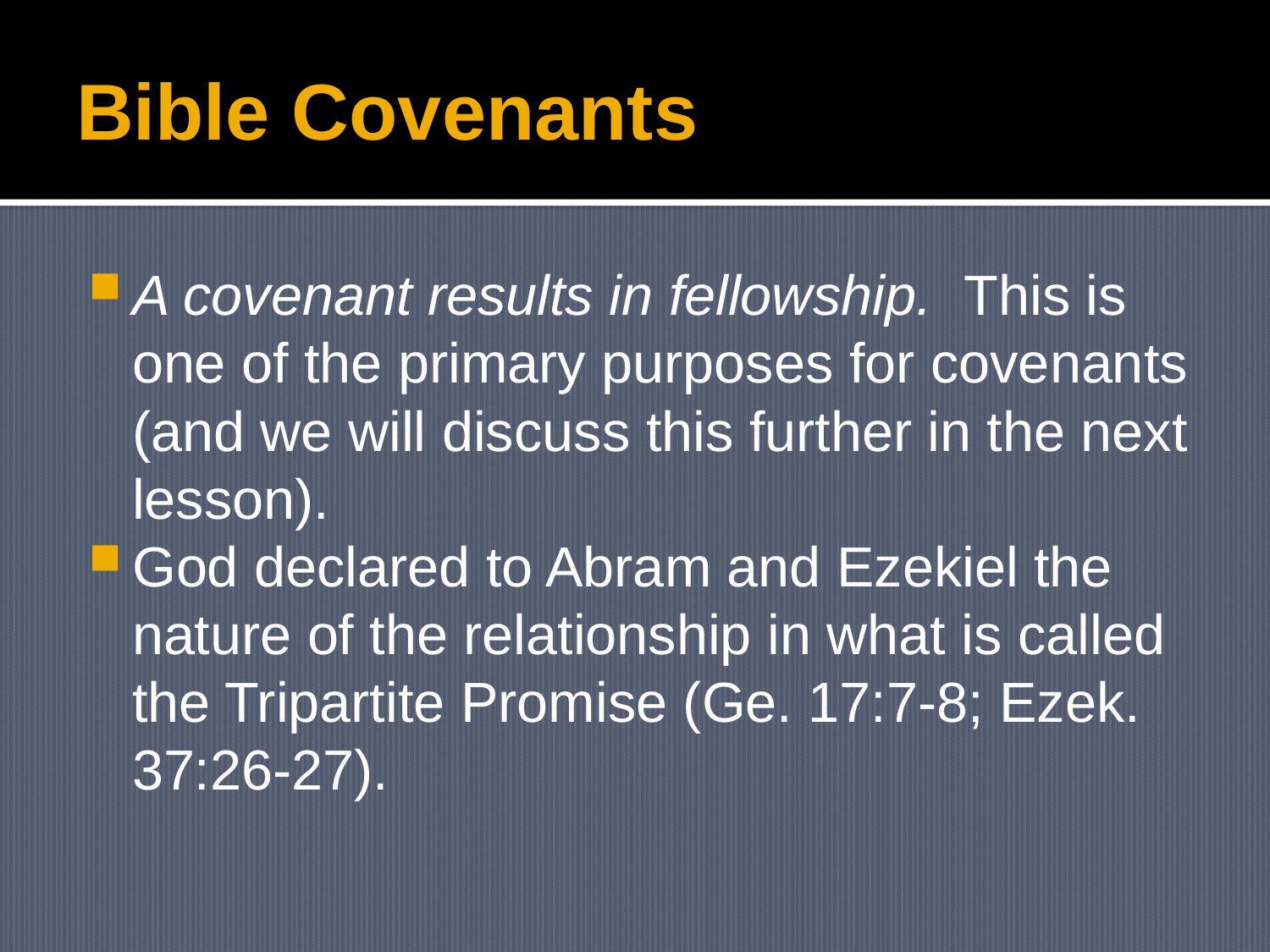

# Bible Covenants
A covenant results in fellowship.  This is one of the primary purposes for covenants (and we will discuss this further in the next lesson).
God declared to Abram and Ezekiel the nature of the relationship in what is called the Tripartite Promise (Ge. 17:7-8; Ezek. 37:26-27).